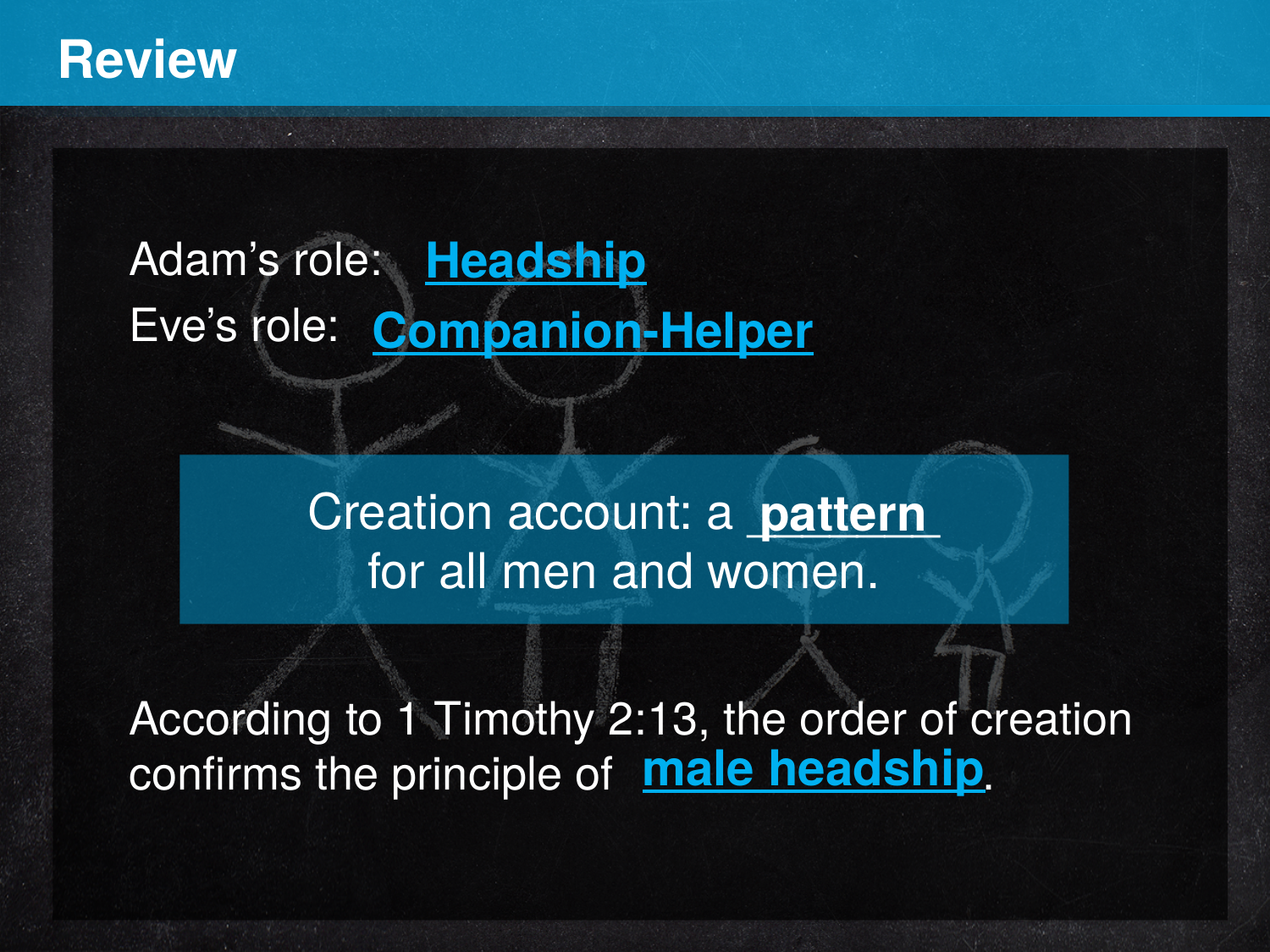

Review

Headship
Adam’s role:
Eve’s role:

According to 1 Timothy 2:13, the order of creation confirms the principle of                             .
Companion-Helper
Creation account: a _______
for all men and women.
pattern
male headship